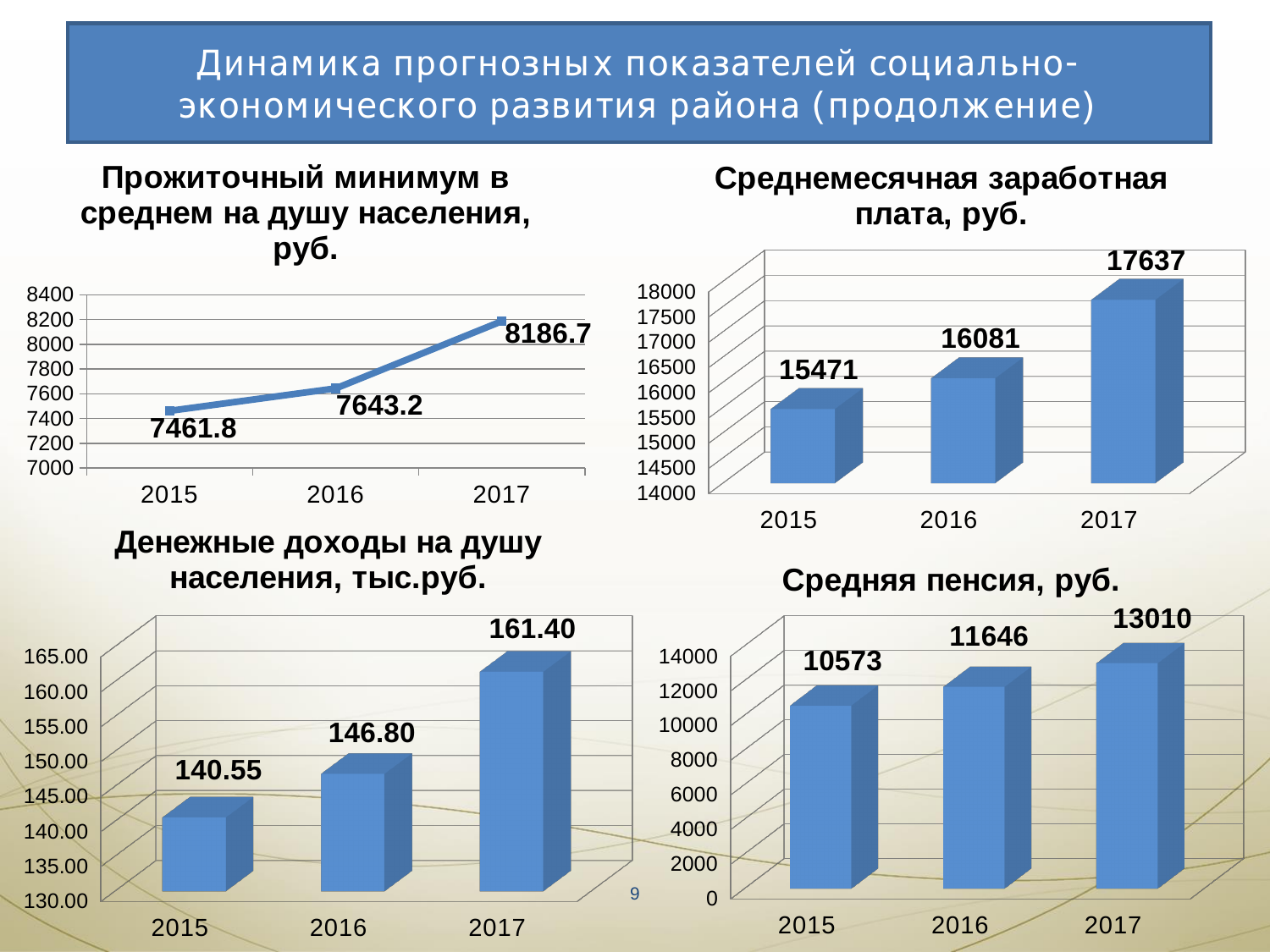

Динамика прогнозных показателей социально-экономического развития района (продолжение)

### Chart: Прожиточный минимум в среднем на душу населения, руб.

| Category | прожиточный минимум на душу населения, руб. |
|---|---|
| 2015 | 7461.8 |
| 2016 | 7643.2 |
| 2017 | 8186.7 |

[unsupported chart]

[unsupported chart]

[unsupported chart]

9